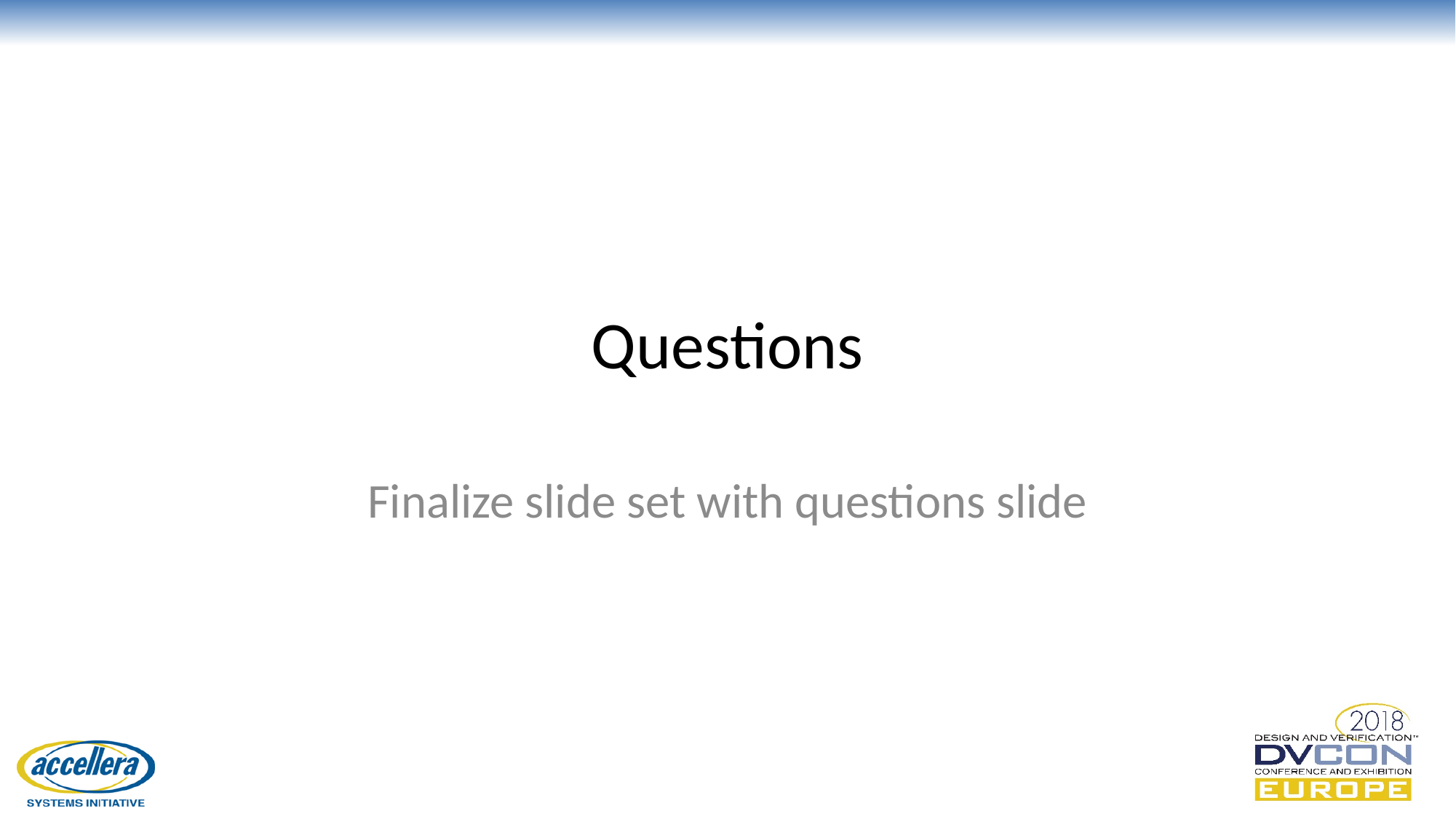

# Questions
Finalize slide set with questions slide
© Accellera Systems Initiative
15